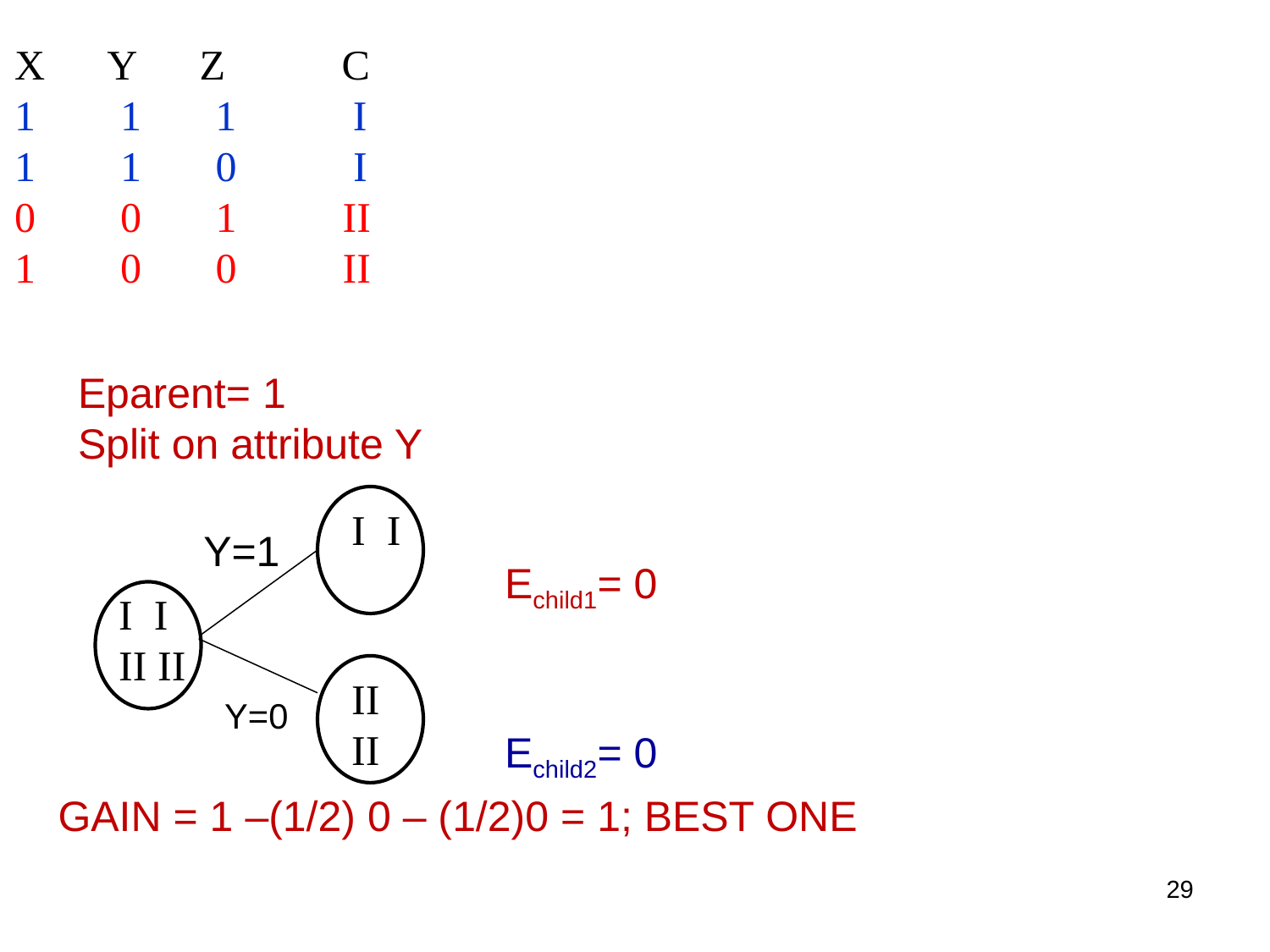

X      Y      Z           C
    1       1           I
1        1       0           I
0        0       1          II
1        0       0          II
Eparent= 1
Split on attribute Y

I  I

Y=1
Echild1= 0

I  I
II II

II
II
Y=0
Echild2= 0
GAIN = 1 –(1/2) 0 – (1/2)0 = 1; BEST ONE

29